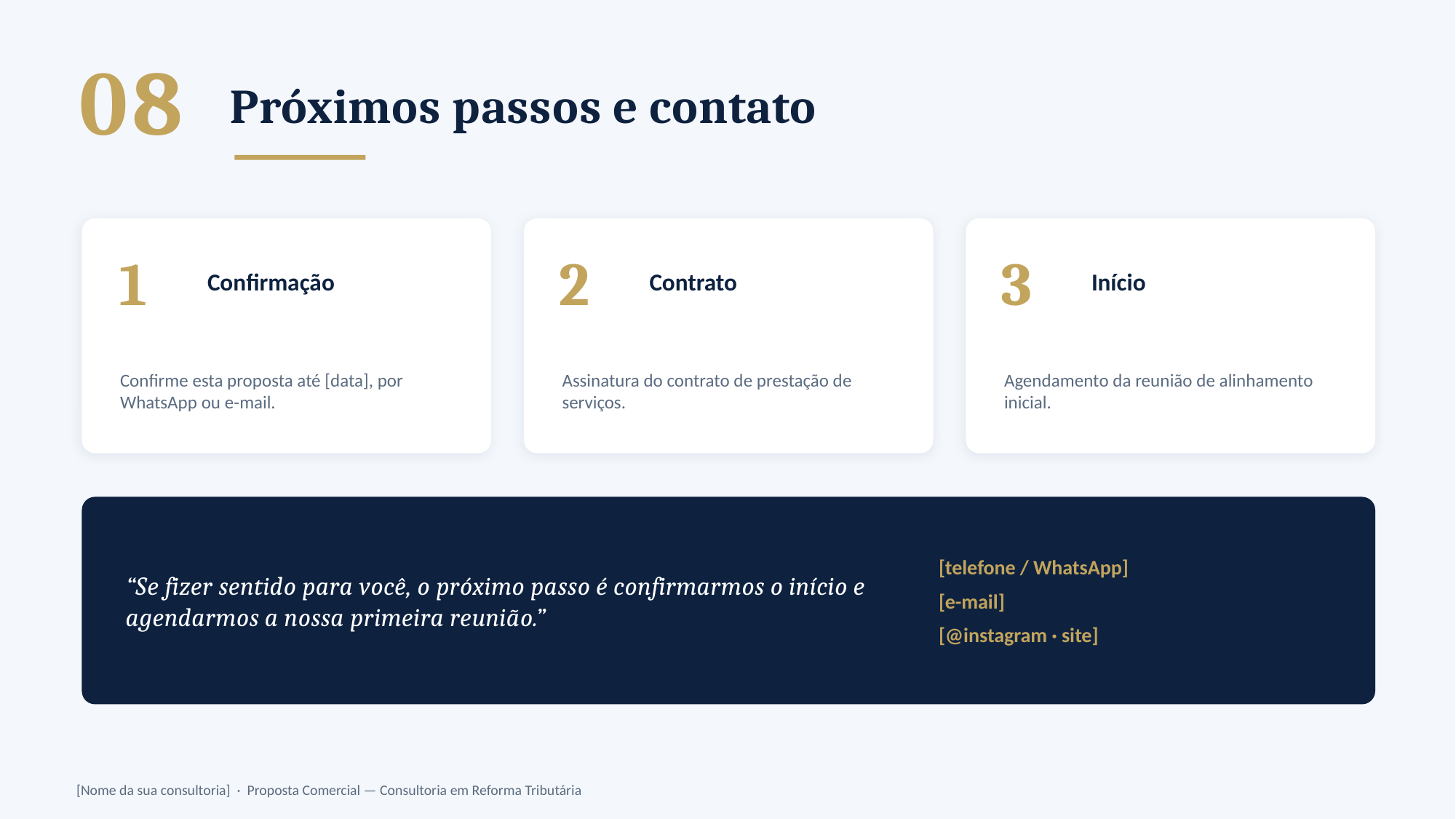

08
Próximos passos e contato

1
2
3
Confirmação
Contrato
Início
Confirme esta proposta até [data], por WhatsApp ou e-mail.
Assinatura do contrato de prestação de serviços.
Agendamento da reunião de alinhamento inicial.

“Se fizer sentido para você, o próximo passo é confirmarmos o início e agendarmos a nossa primeira reunião.”
[telefone / WhatsApp]
[e-mail]
[@instagram · site]
[Nome da sua consultoria]  ·  Proposta Comercial — Consultoria em Reforma Tributária